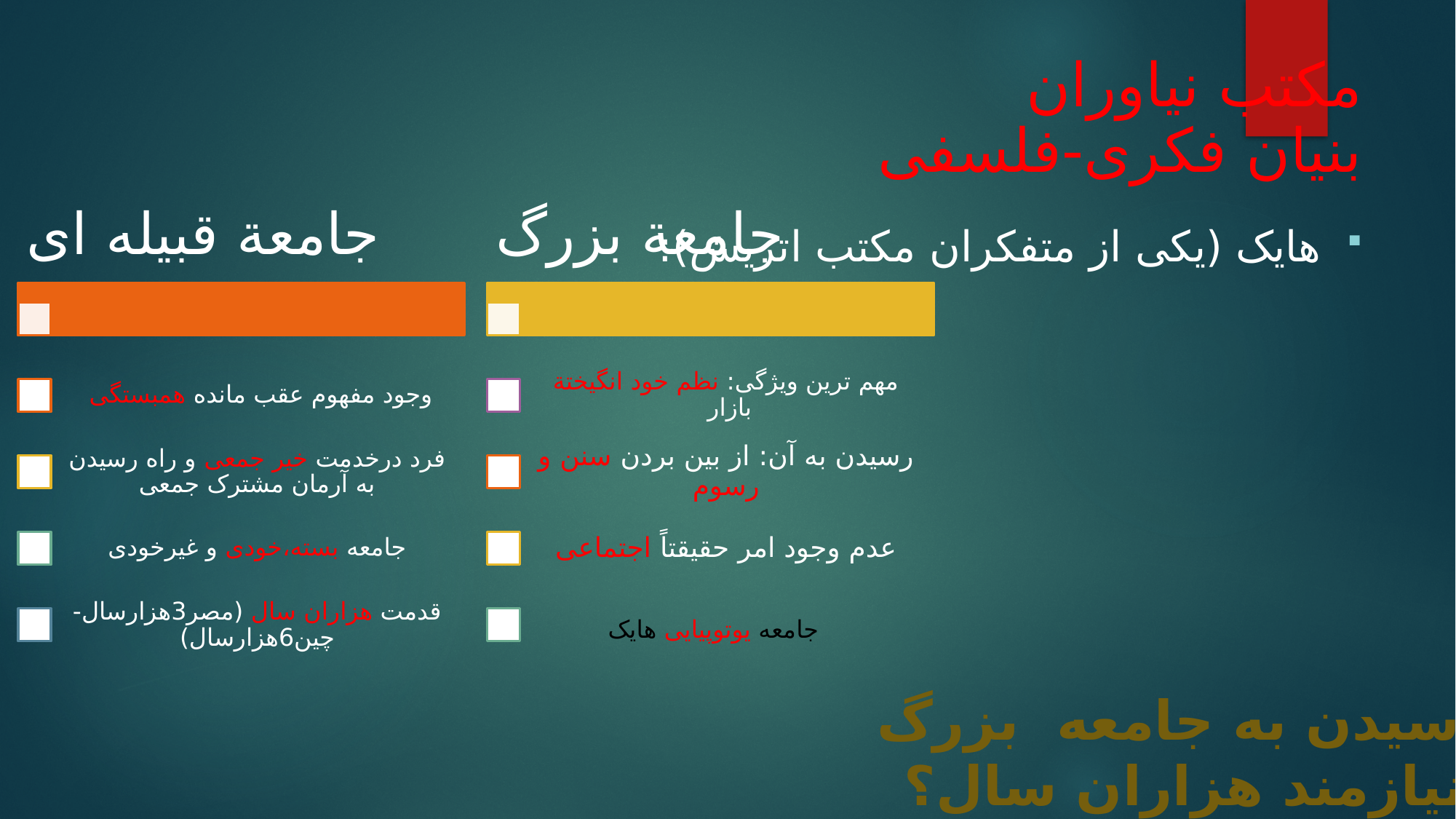

مکتب نیاوران
بنیان فکری-فلسفی
جامعة قبیله ای
وجود مفهوم عقب مانده همبستگی
فرد درخدمت خیر جمعی و راه رسیدن به آرمان مشترک جمعی
جامعه بسته،خودی و غیرخودی
قدمت هزاران سال (مصر3هزارسال-چین6هزارسال)
جامعة بزرگ
مهم ترین ویژگی: نظم خود انگیختة بازار
رسیدن به آن: از بین بردن سنن و رسوم
عدم وجود امر حقیقتاً اجتماعی

هایک (یکی از متفکران مکتب اتریش):
جامعه یوتوپیایی هایک
رسیدن به جامعه  بزرگ نیازمند هزاران سال؟تحقق کی؟